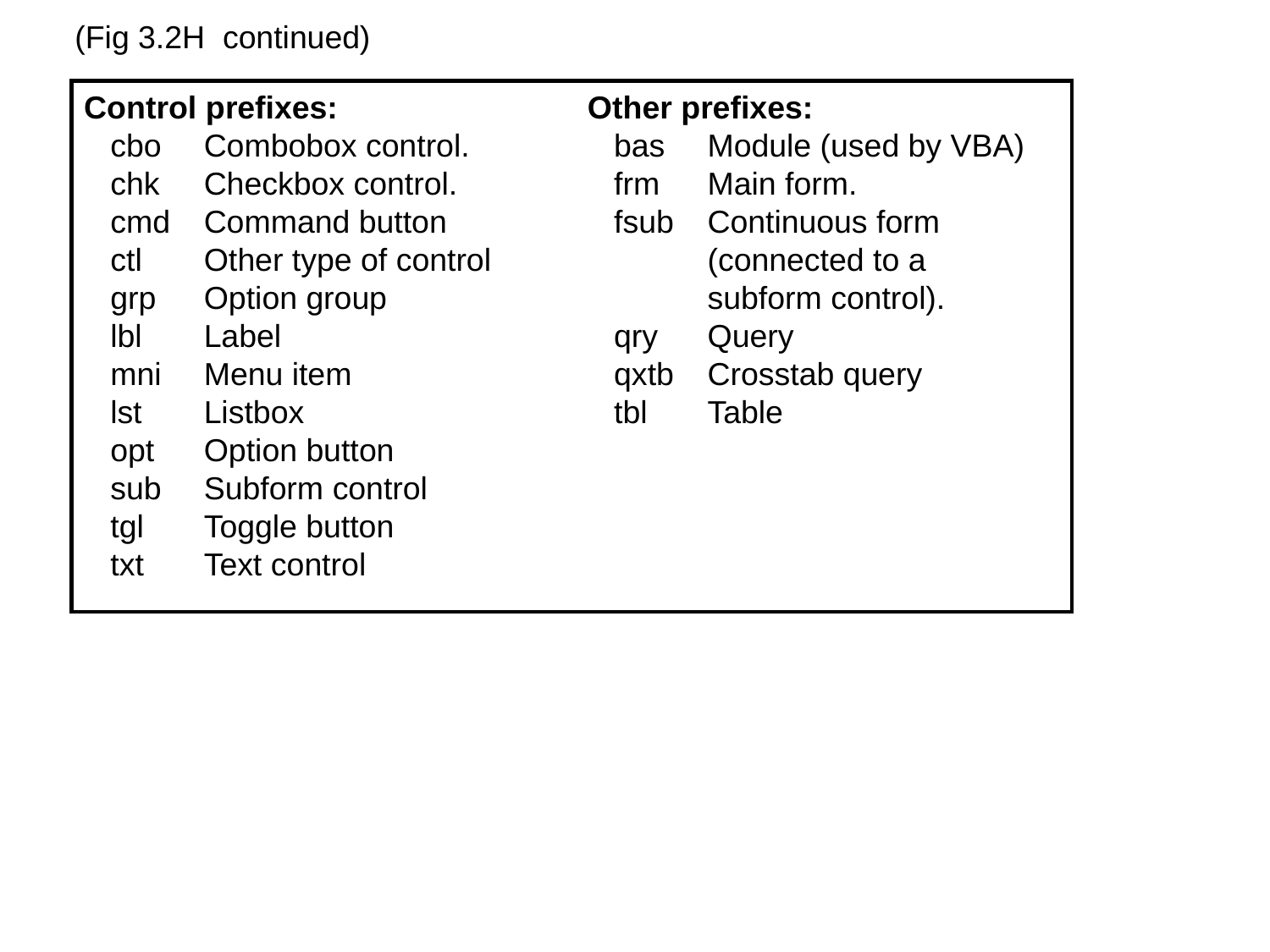

(Fig 3.2H  continued)
Control prefixes:
	cbo	Combobox control.
	chk	Checkbox control.
	cmd	Command button
	ctl	Other type of control
	grp	Option group
	lbl	Label
	mni	Menu item
	lst	Listbox
	opt	Option button
	sub	Subform control
	tgl	Toggle button
	txt	Text control

Other prefixes:
	bas	Module (used by VBA)
	frm	Main form.
	fsub	Continuous form
		(connected to a
		subform control).
	qry	Query
	qxtb	Crosstab query
	tbl	Table